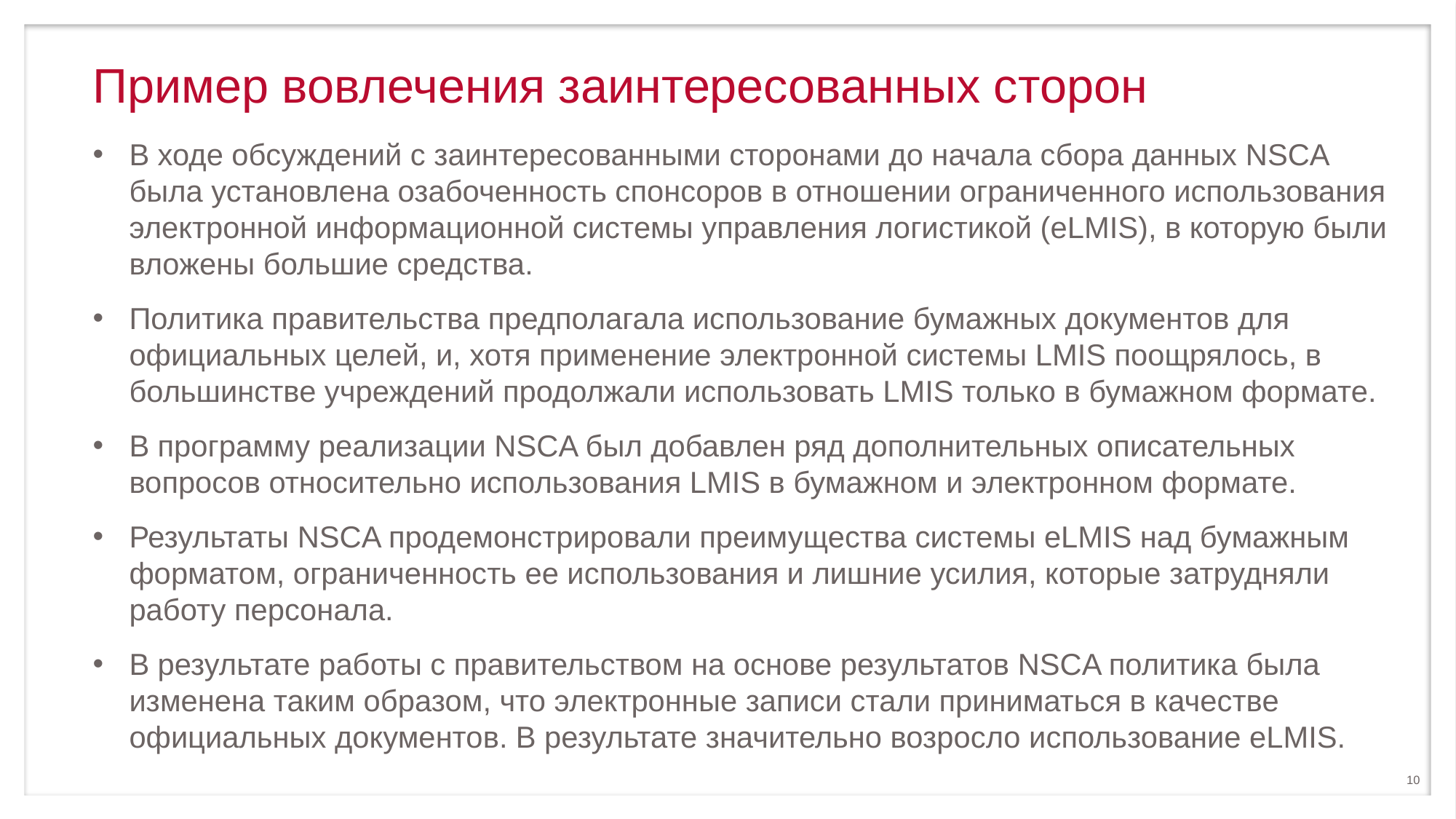

# Пример вовлечения заинтересованных сторон
В ходе обсуждений с заинтересованными сторонами до начала сбора данных NSCA была установлена озабоченность спонсоров в отношении ограниченного использования электронной информационной системы управления логистикой (eLMIS), в которую были вложены большие средства.
Политика правительства предполагала использование бумажных документов для официальных целей, и, хотя применение электронной системы LMIS поощрялось, в большинстве учреждений продолжали использовать LMIS только в бумажном формате.
В программу реализации NSCA был добавлен ряд дополнительных описательных вопросов относительно использования LMIS в бумажном и электронном формате.
Результаты NSCA продемонстрировали преимущества системы eLMIS над бумажным форматом, ограниченность ее использования и лишние усилия, которые затрудняли работу персонала.
В результате работы с правительством на основе результатов NSCA политика была изменена таким образом, что электронные записи стали приниматься в качестве официальных документов. В результате значительно возросло использование eLMIS.
10